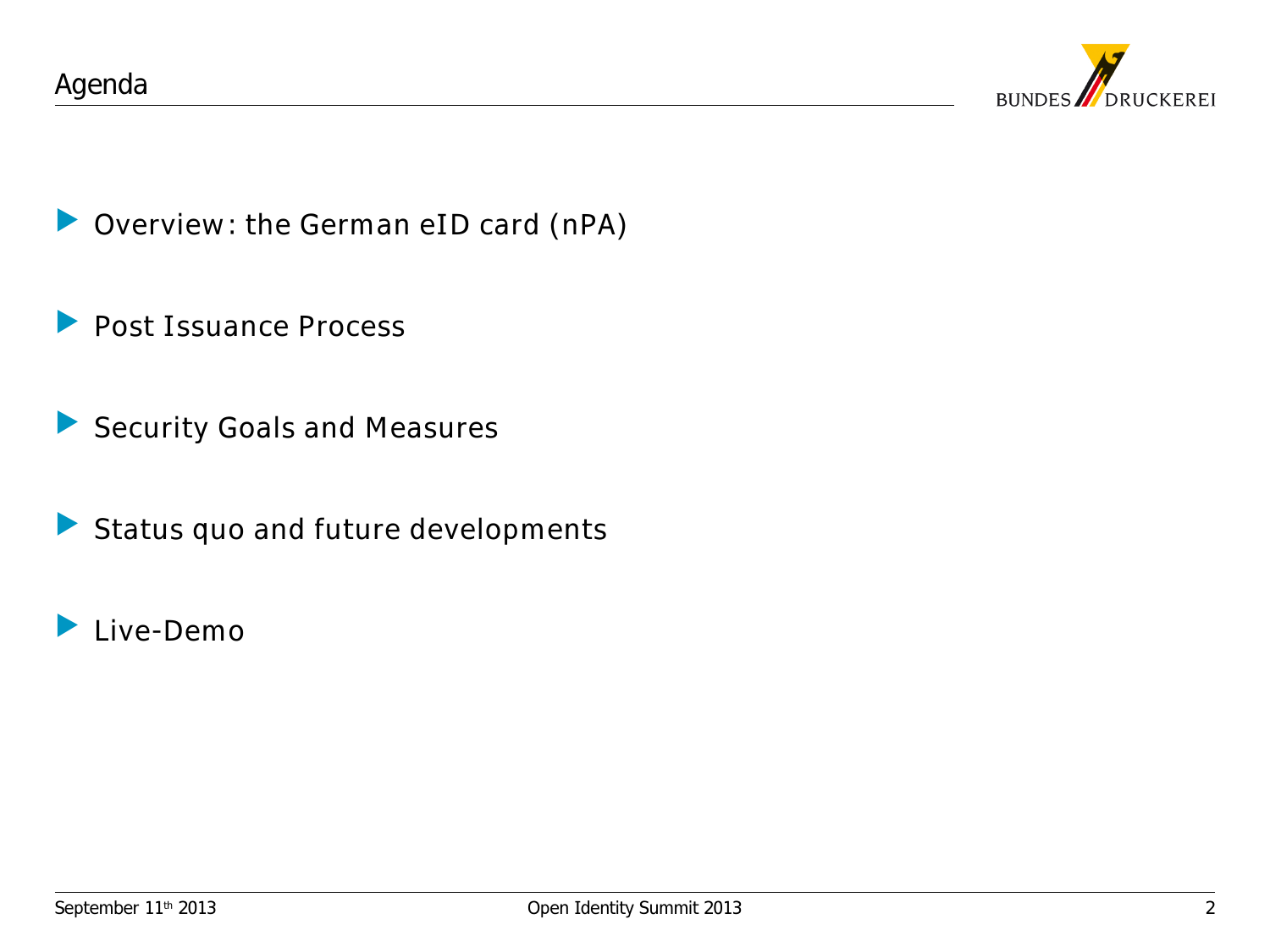

# Agenda
Overview: the German eID card (nPA)
Post Issuance Process
Security Goals and Measures
Status quo and future developments
Live-Demo
September 11th 2013
Open Identity Summit 2013
2